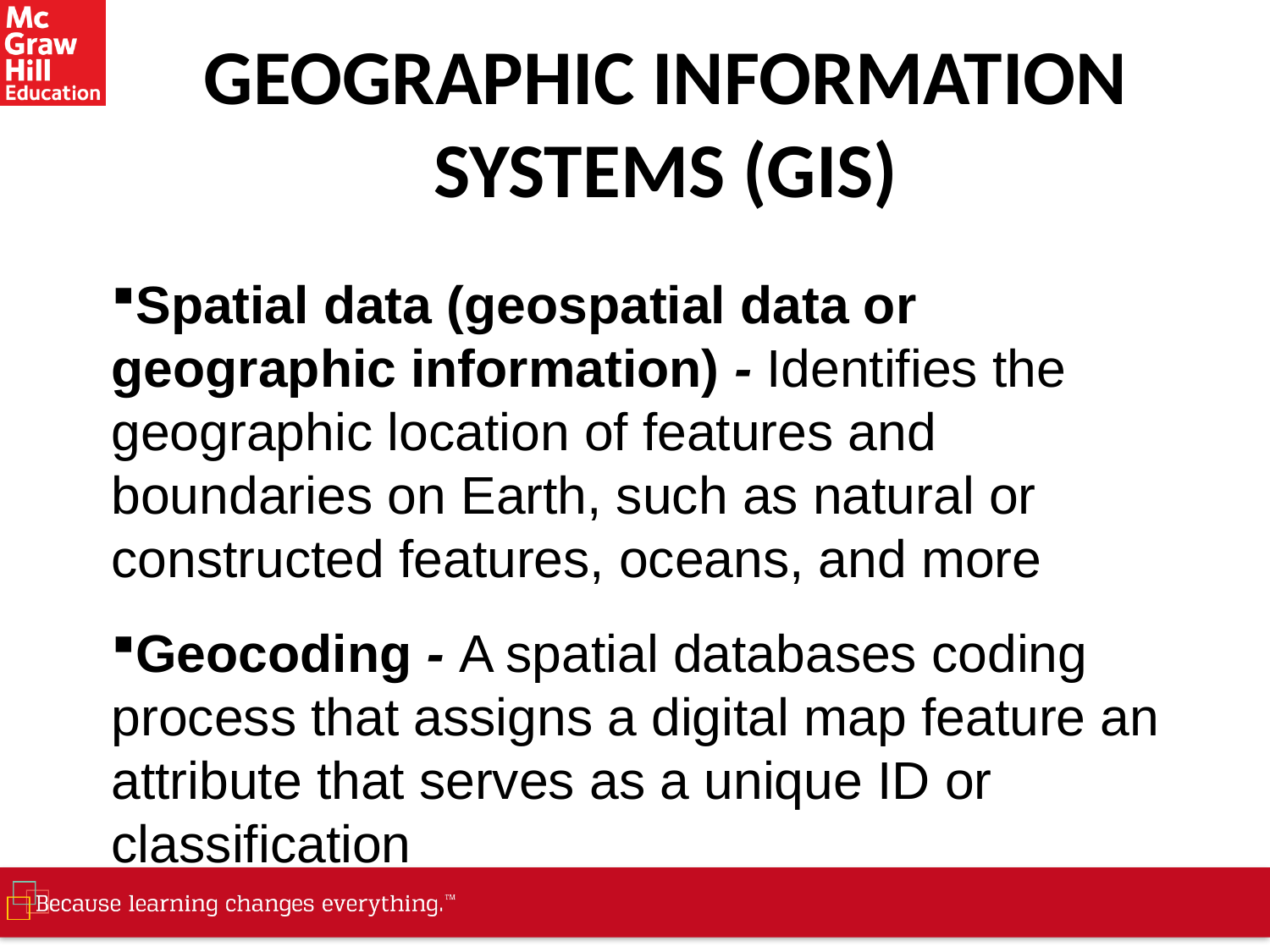

# GEOGRAPHIC INFORMATION SYSTEMS (GIS)
Spatial data (geospatial data or geographic information) - Identifies the geographic location of features and boundaries on Earth, such as natural or constructed features, oceans, and more
Geocoding - A spatial databases coding process that assigns a digital map feature an attribute that serves as a unique ID or classification